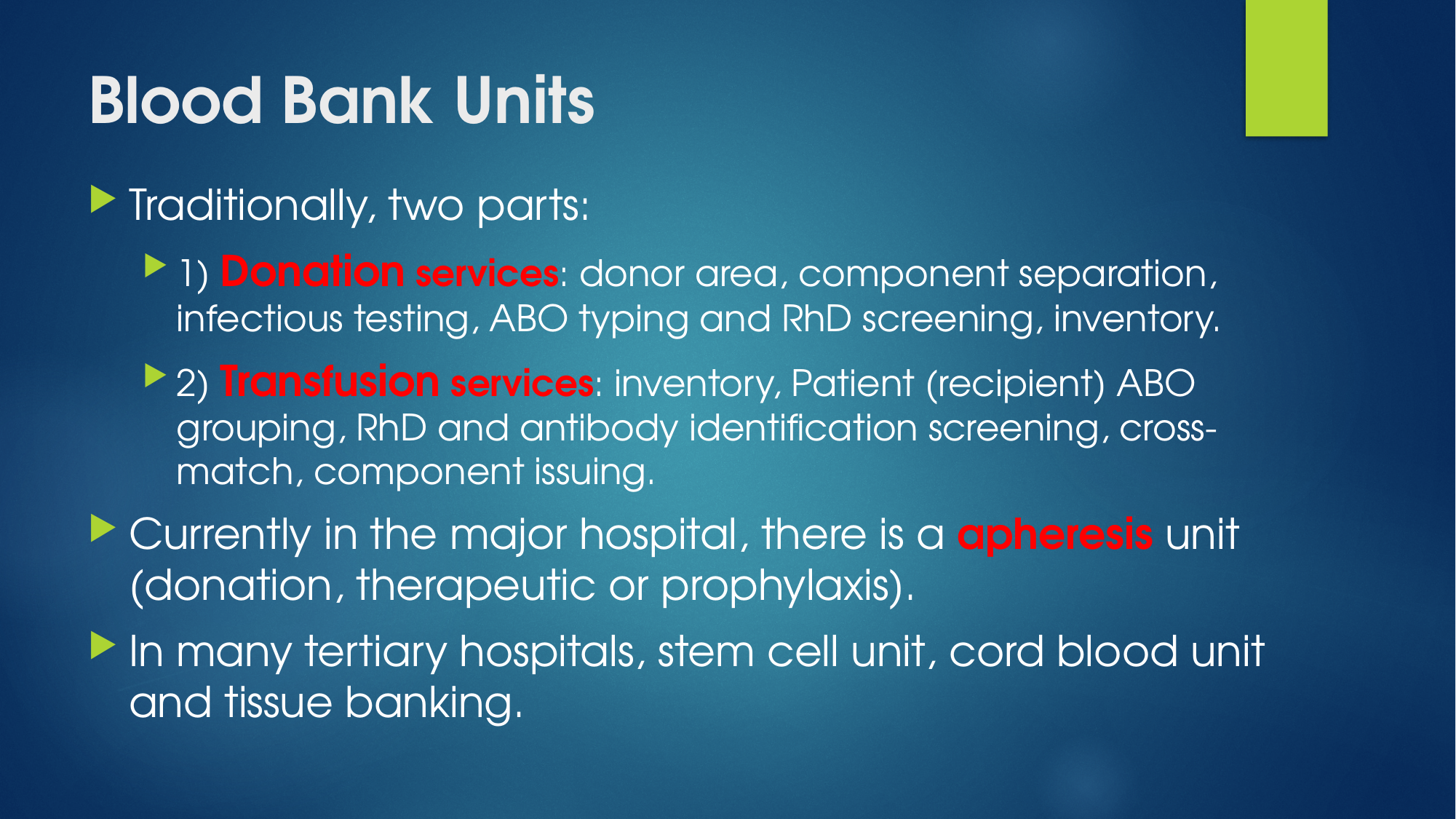

# Blood Bank Units
Traditionally, two parts:
1) Donation services: donor area, component separation, infectious testing, ABO typing and RhD screening, inventory.
2) Transfusion services: inventory, Patient (recipient) ABO grouping, RhD and antibody identification screening, cross-match, component issuing.
Currently in the major hospital, there is a apheresis unit (donation, therapeutic or prophylaxis).
In many tertiary hospitals, stem cell unit, cord blood unit and tissue banking.